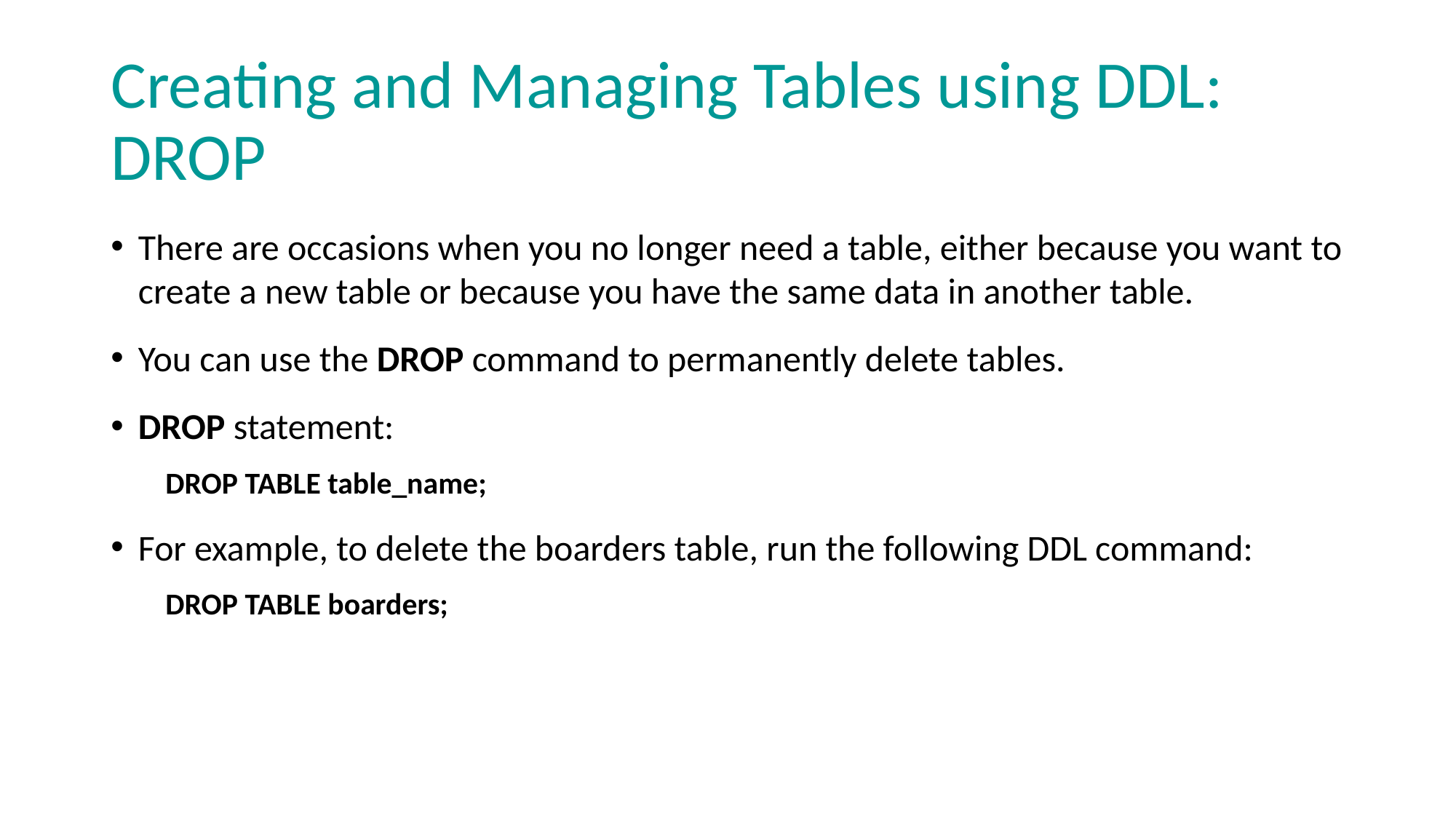

# Creating and Managing Tables using DDL: DROP
There are occasions when you no longer need a table, either because you want to create a new table or because you have the same data in another table.
You can use the DROP command to permanently delete tables.
DROP statement:
DROP TABLE table_name;
For example, to delete the boarders table, run the following DDL command:
DROP TABLE boarders;